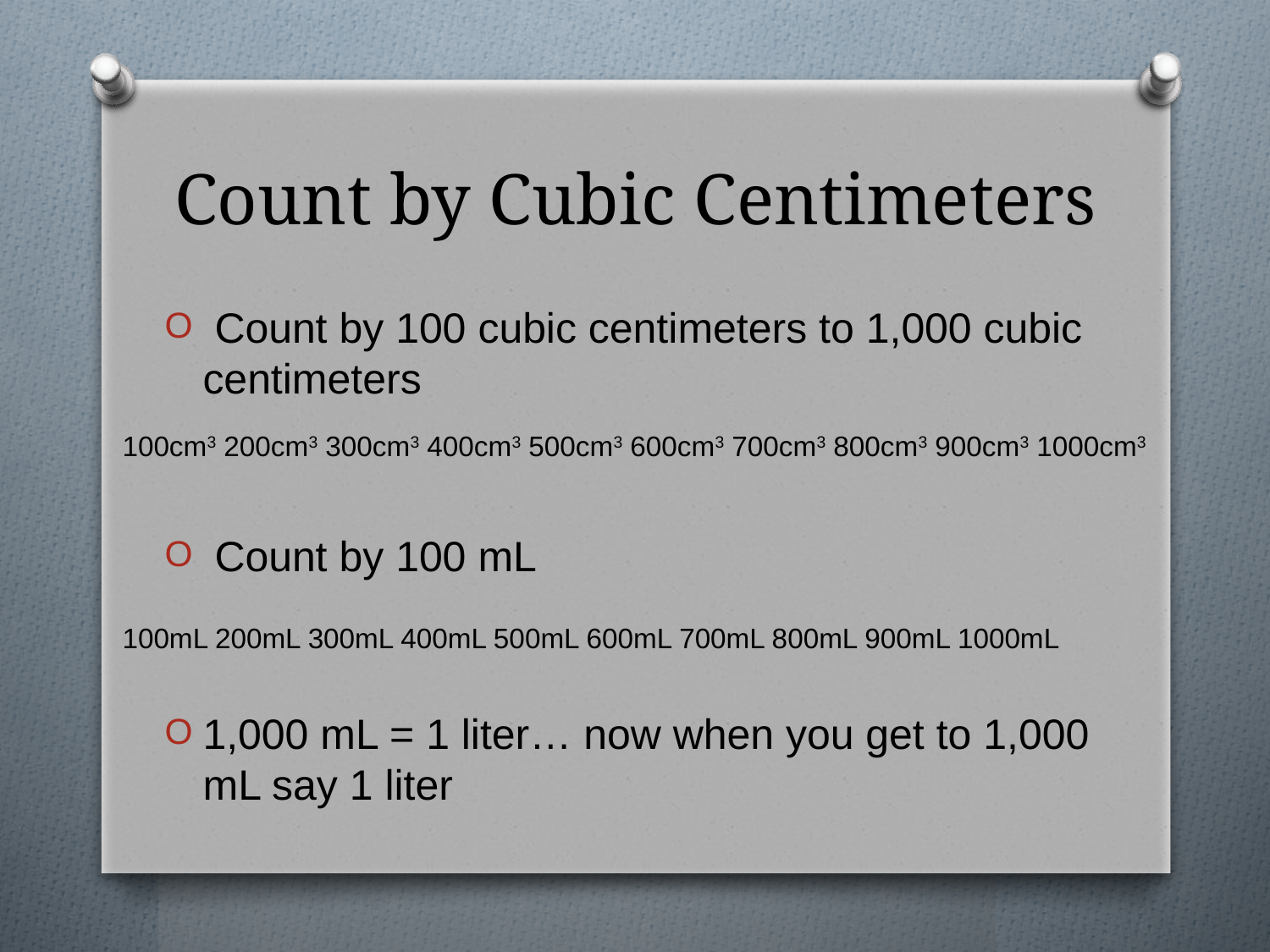

# Count by Cubic Centimeters
 Count by 100 cubic centimeters to 1,000 cubic centimeters

 Count by 100 mL

1,000 mL = 1 liter… now when you get to 1,000 mL say 1 liter
100cm3 200cm3 300cm3 400cm3 500cm3 600cm3 700cm3 800cm3 900cm3 1000cm3
100mL 200mL 300mL 400mL 500mL 600mL 700mL 800mL 900mL 1000mL